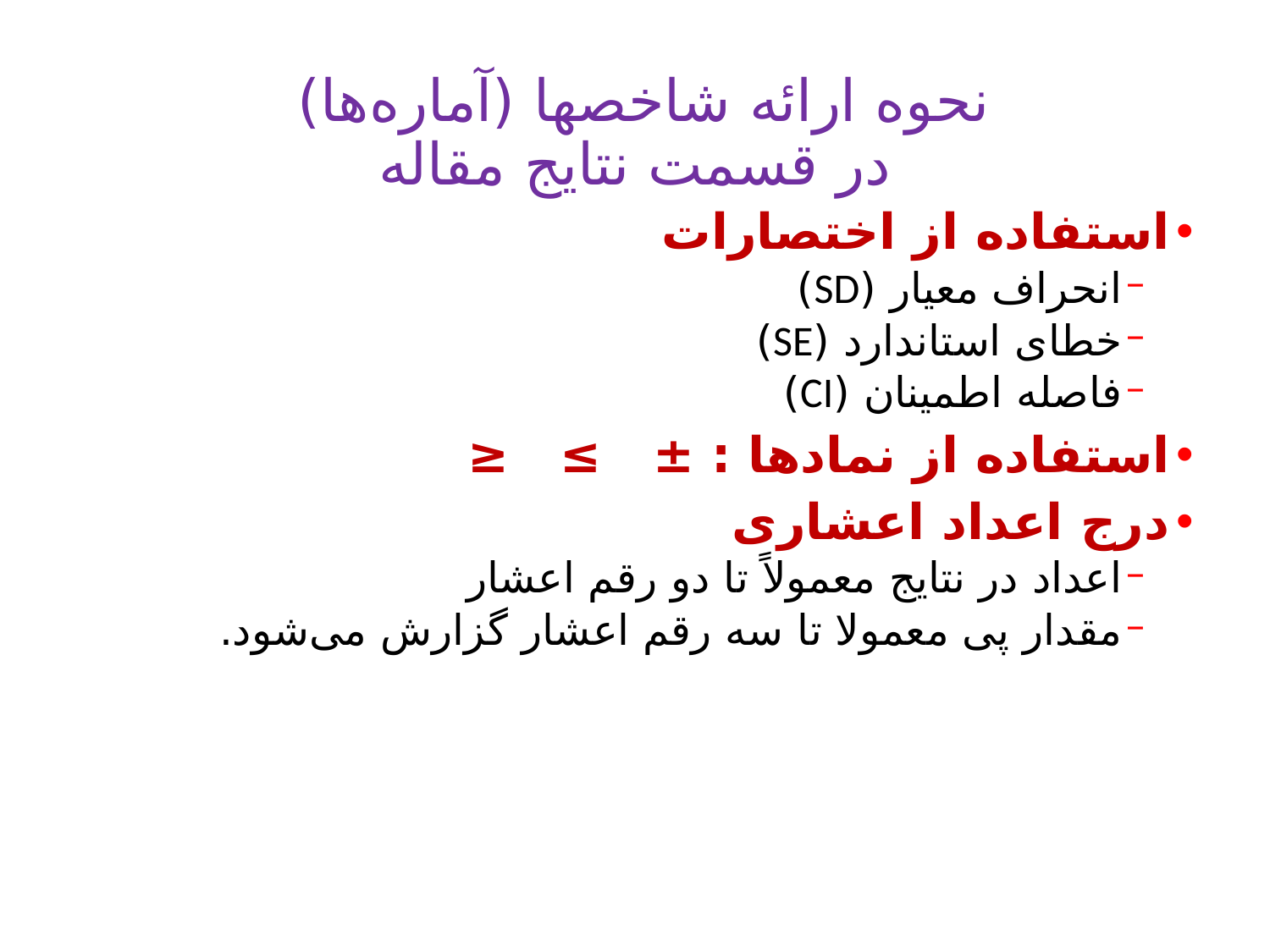

# نحوه ارائه شاخصها (آماره‌ها) در قسمت نتایج مقاله
استفاده از اختصارات
انحراف معیار (SD)
خطای استاندارد (SE)
فاصله اطمینان (CI)
استفاده از نمادها : ±   ≥   ≤
درج اعداد اعشاری
اعداد در نتایج معمولاً تا دو رقم اعشار
مقدار پی معمولا تا سه رقم اعشار گزارش می‌شود.

22 May 2021
13